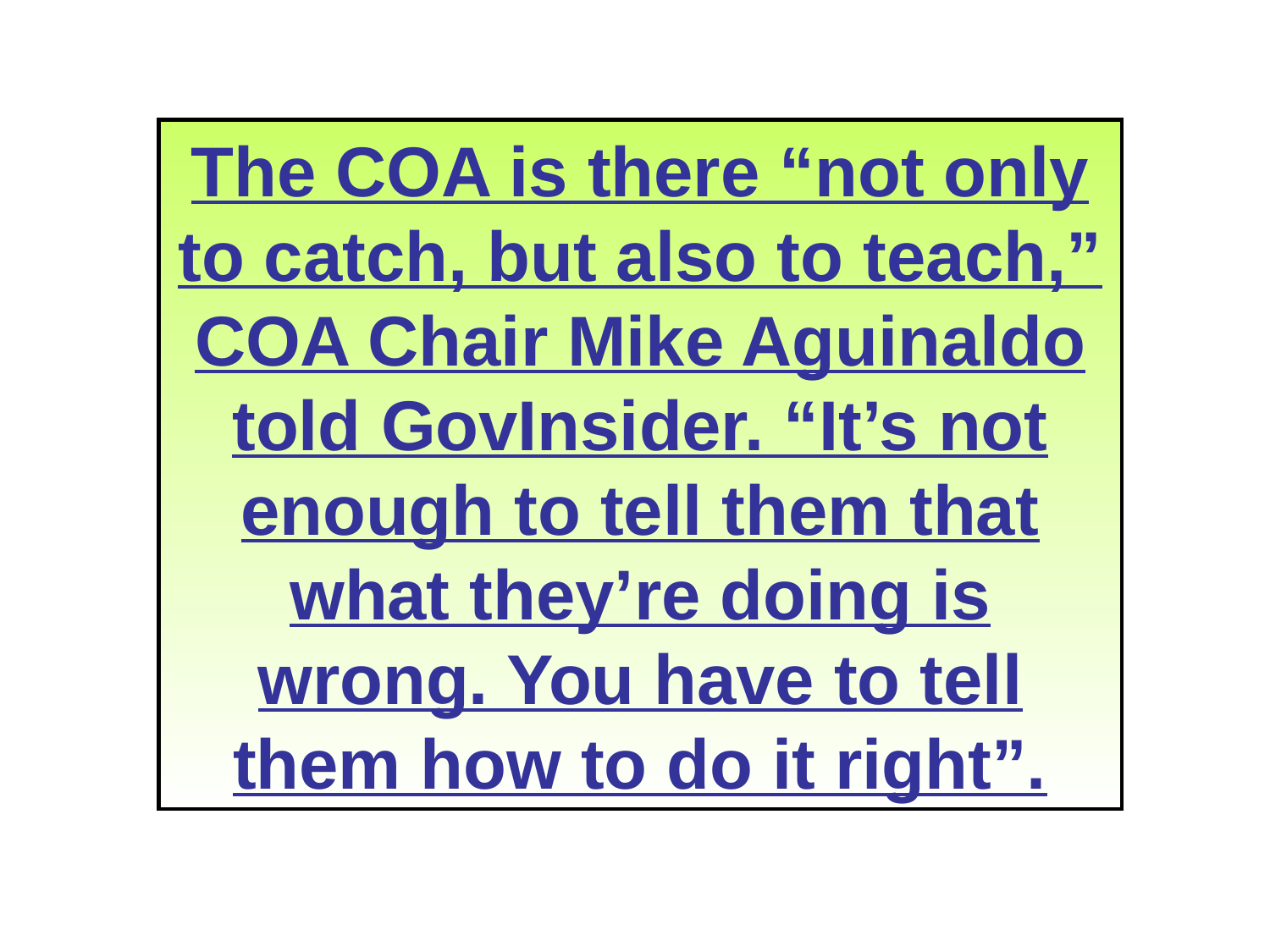

The COA is there “not only to catch, but also to teach,” COA Chair Mike Aguinaldo told GovInsider. “It’s not enough to tell them that what they’re doing is wrong. You have to tell them how to do it right”.